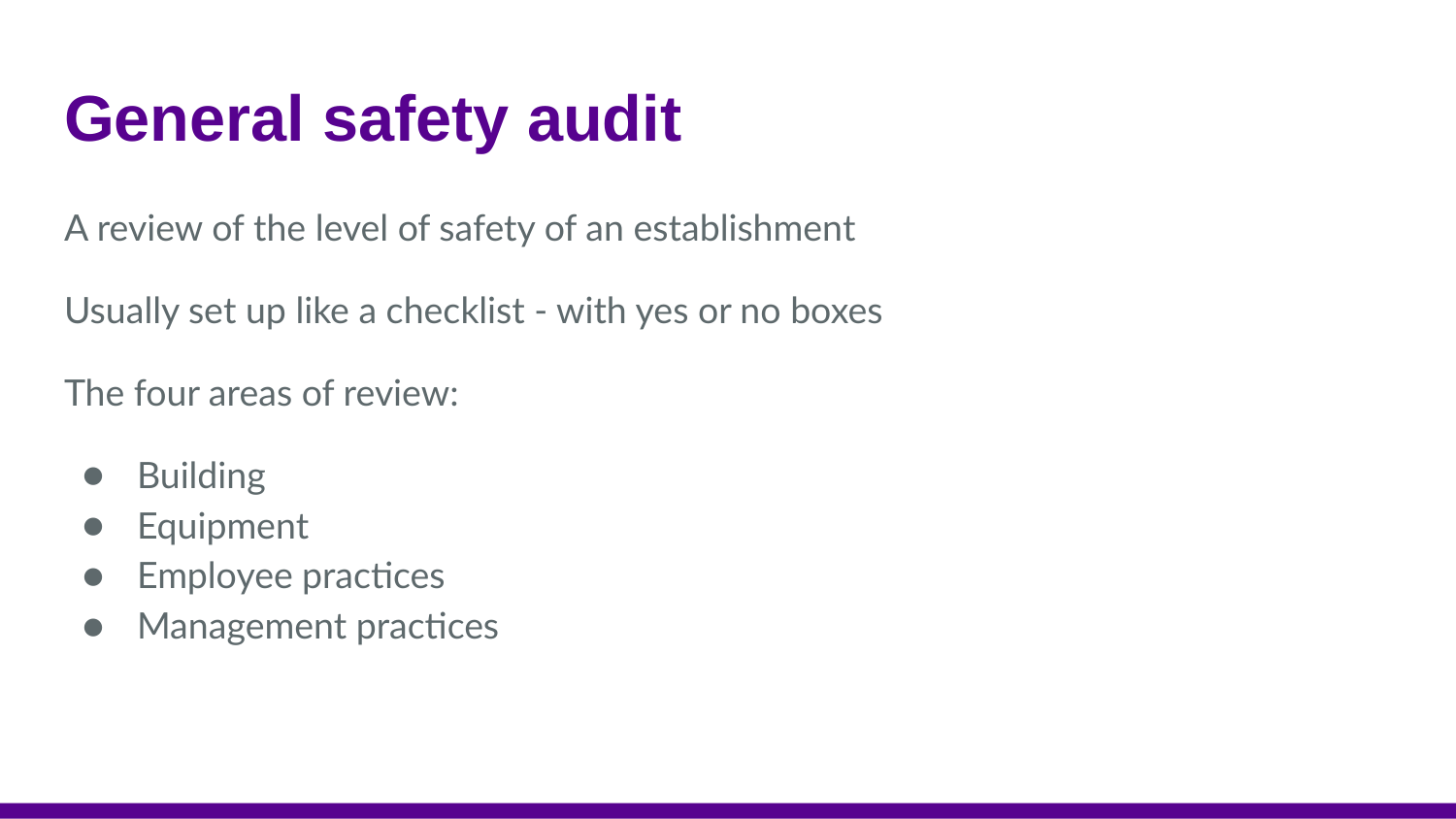

# General safety audit
A review of the level of safety of an establishment
Usually set up like a checklist - with yes or no boxes
The four areas of review:
Building
Equipment
Employee practices
Management practices